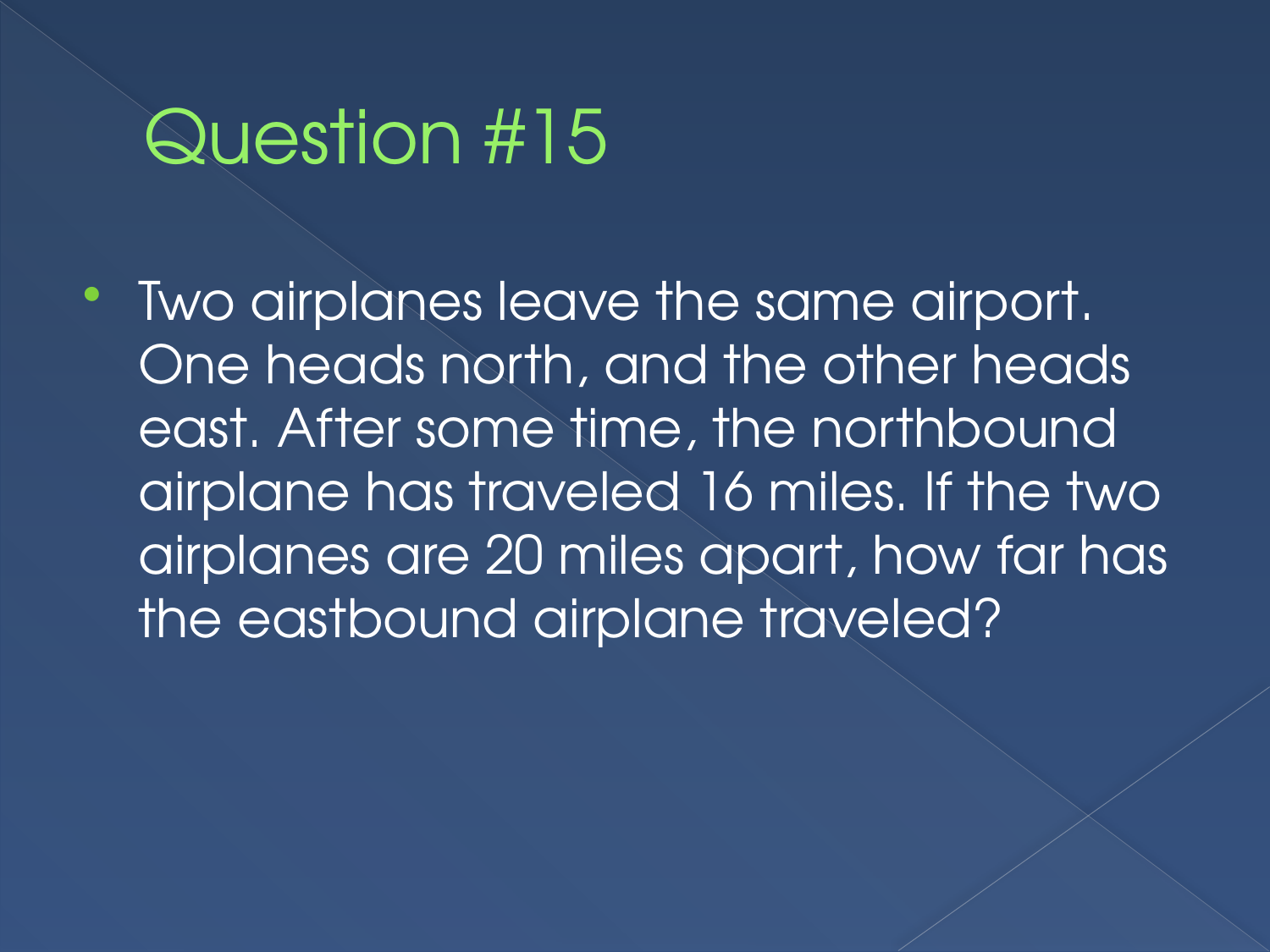

# Question #15
Two airplanes leave the same airport. One heads north, and the other heads east. After some time, the northbound airplane has traveled 16 miles. If the two airplanes are 20 miles apart, how far has the eastbound airplane traveled?